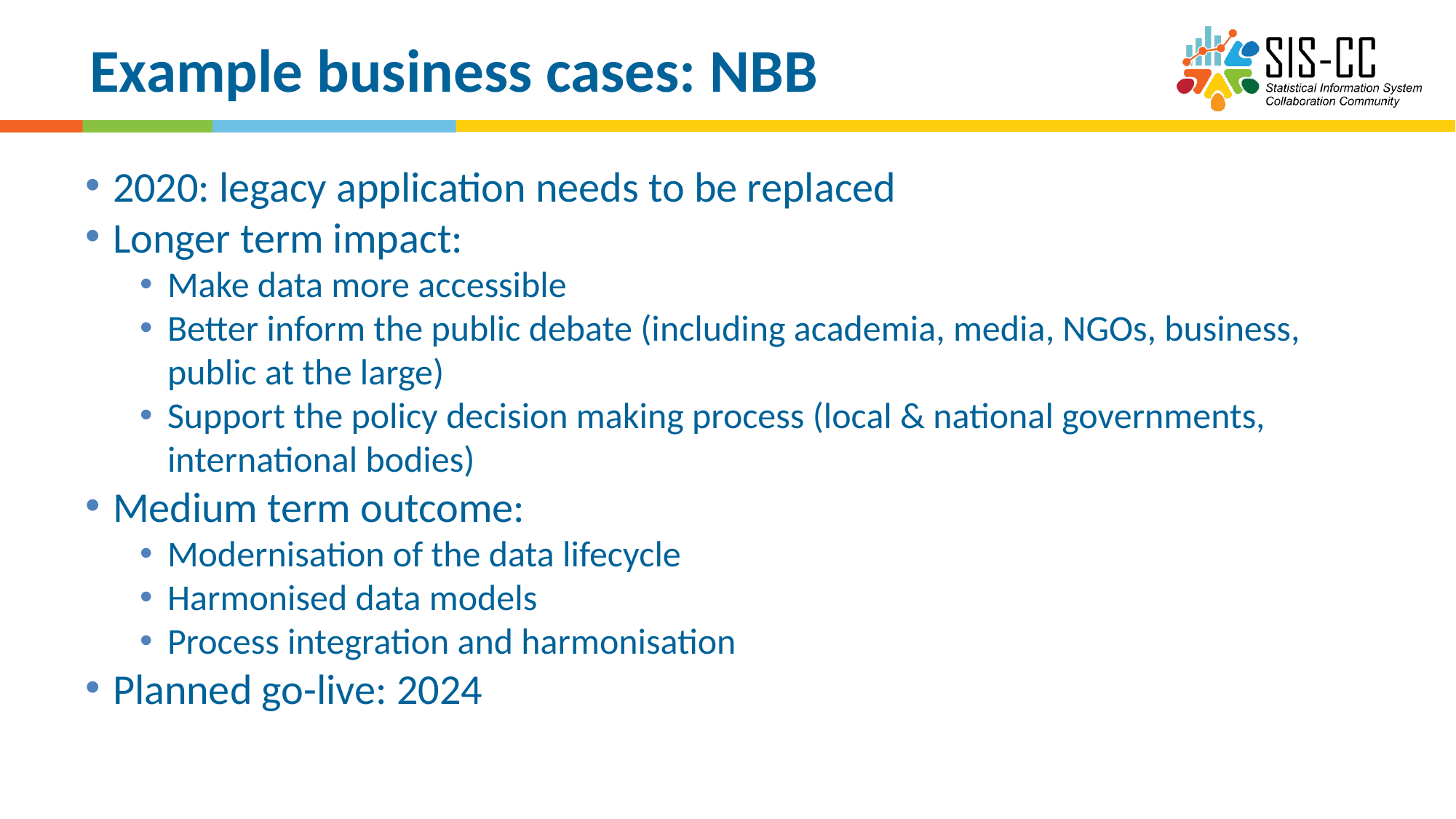

# Example business cases: NBB
2020: legacy application needs to be replaced
Longer term impact:
Make data more accessible
Better inform the public debate (including academia, media, NGOs, business, public at the large)
Support the policy decision making process (local & national governments, international bodies)
Medium term outcome:
Modernisation of the data lifecycle
Harmonised data models
Process integration and harmonisation
Planned go-live: 2024